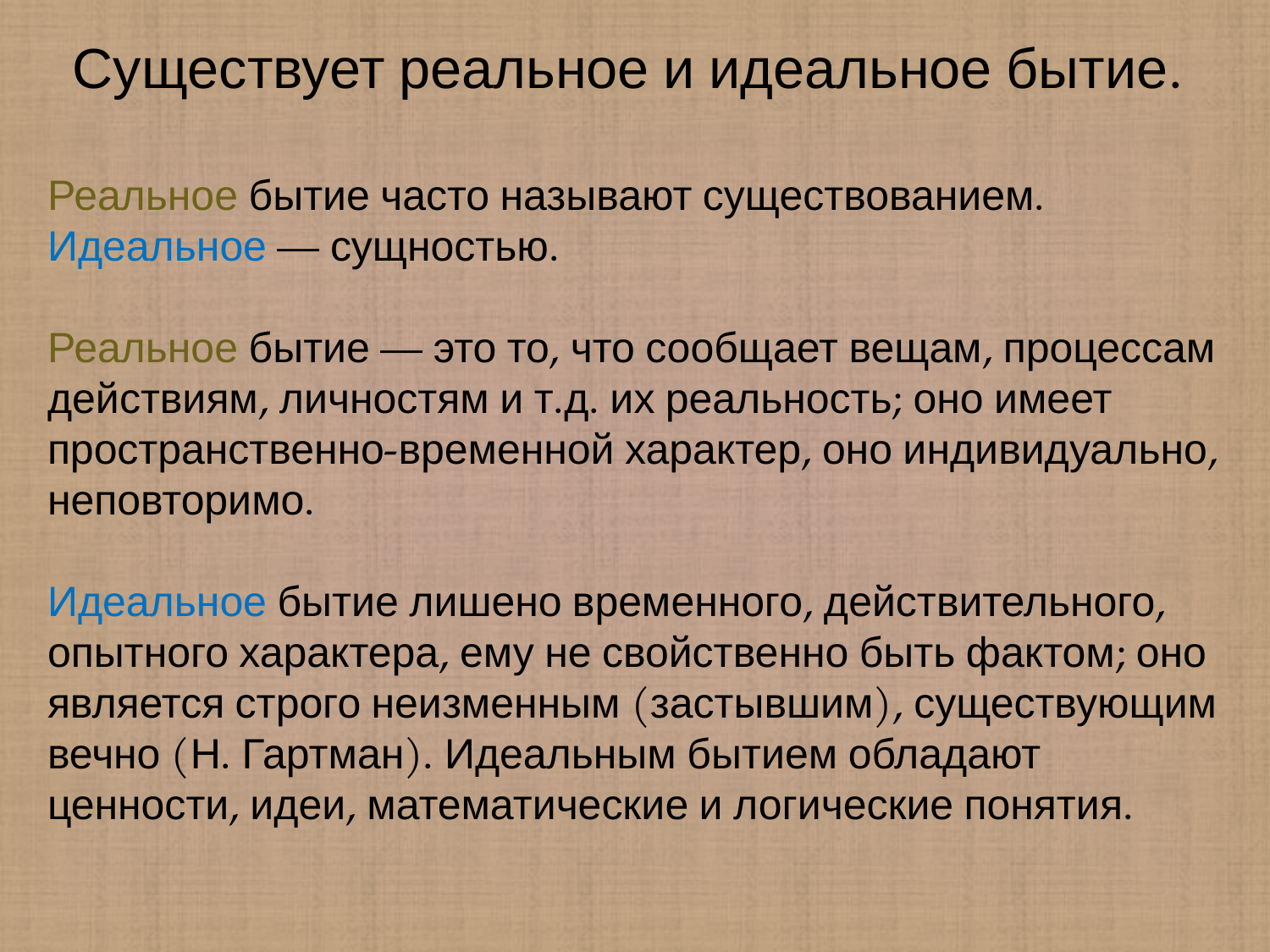

Существует реальное и идеальное бытие.

Реальное бытие часто называют существованием.
Идеальное — сущностью.

Реальное бытие — это то, что сообщает вещам, процессам действиям, личностям и т.д. их реальность; оно имеет пространственно-временной характер, оно индивидуально, неповторимо.

Идеальное бытие лишено временного, действительного, опытного характера, ему не свойственно быть фактом; оно является строго неизменным (застывшим), существующим вечно (Н. Гартман). Идеальным бытием обладают ценности, идеи, математические и логические понятия.